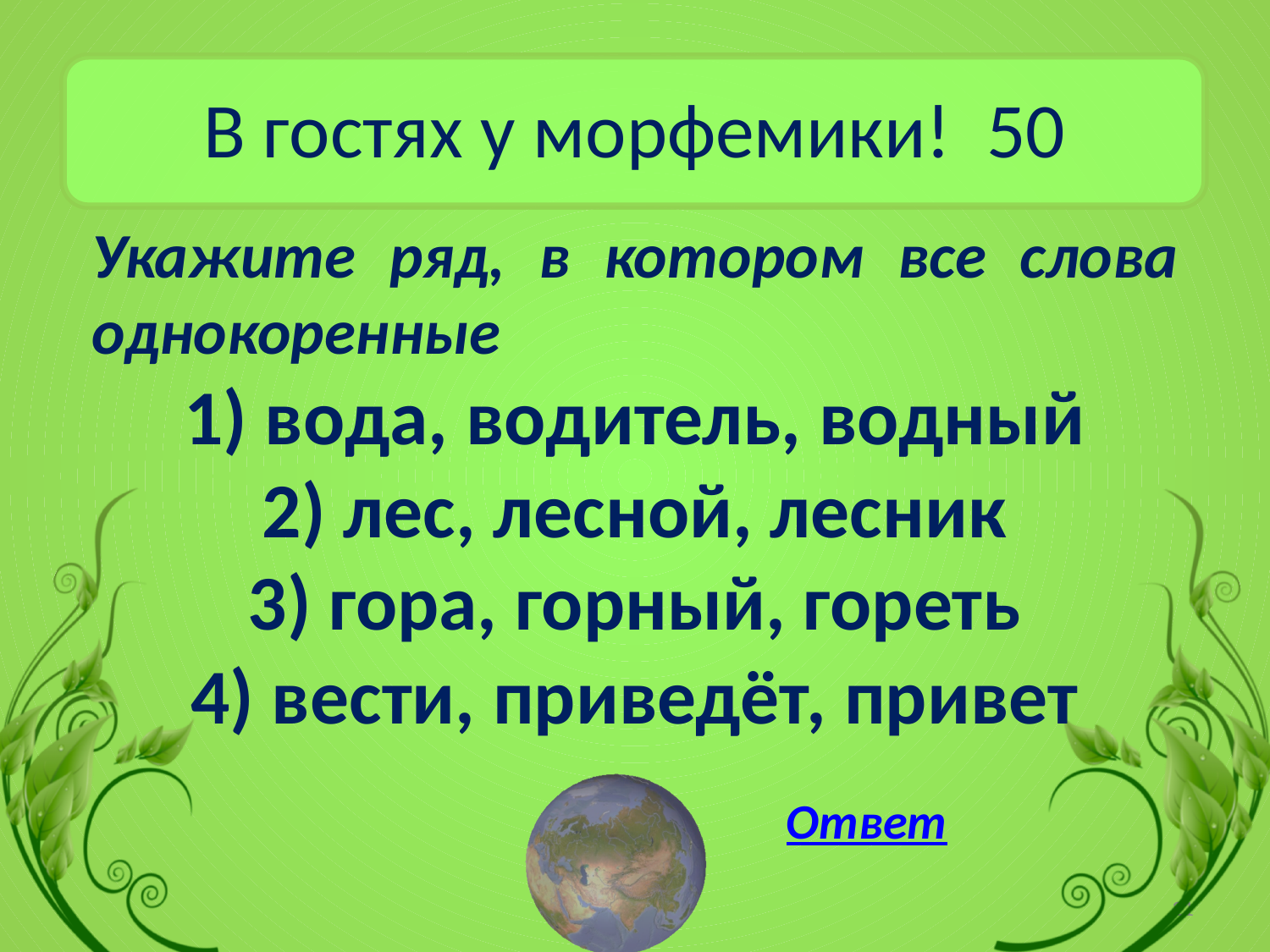

# В гостях у морфемики!  50
Укажите ряд, в котором все слова однокоренные
1) вода, водитель, водный
2) лес, лесной, лесник
3) гора, горный, гореть
4) вести, приведёт, привет
Ответ
21